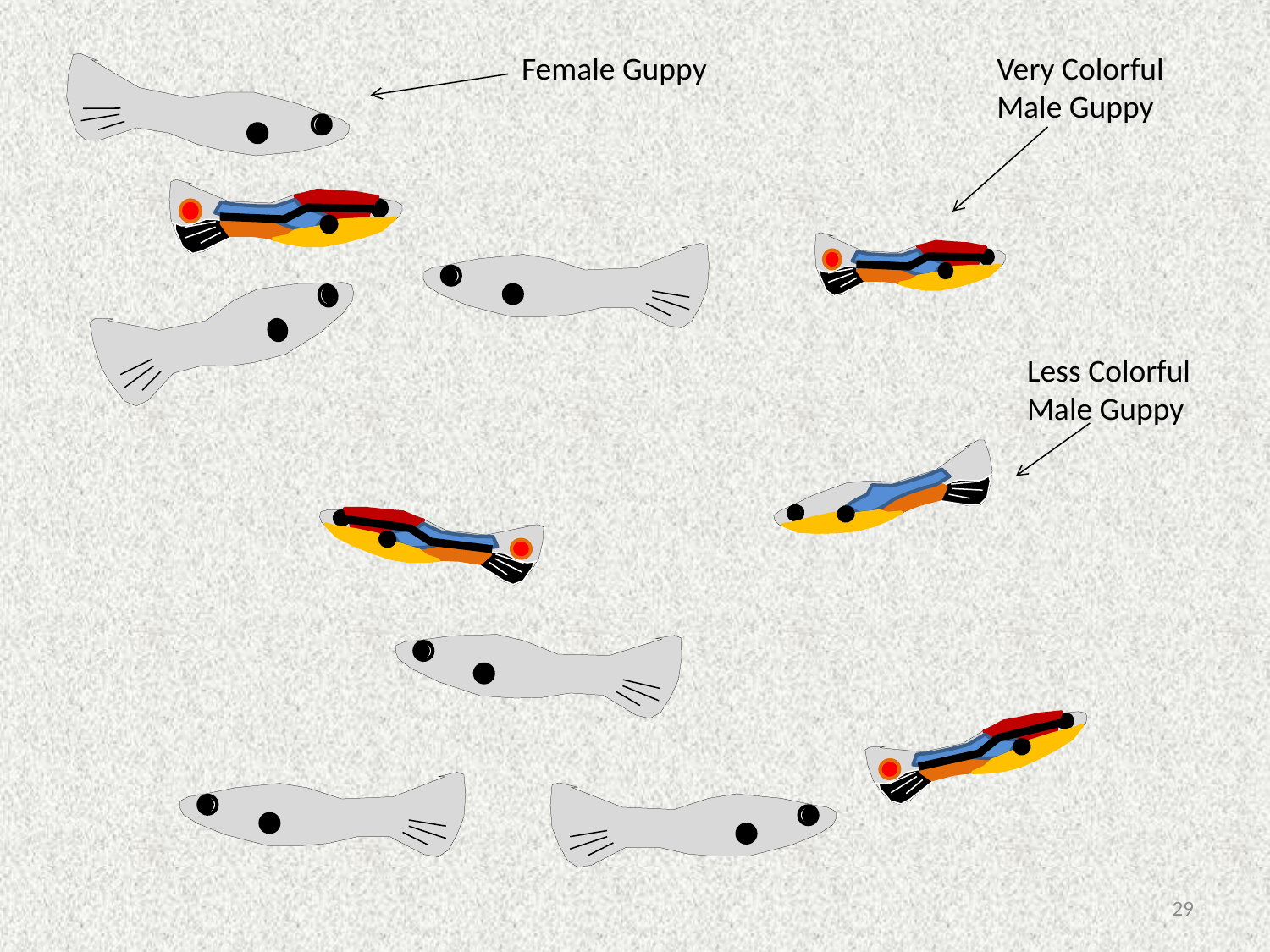

Female Guppy
Very Colorful Male Guppy

Less Colorful Male Guppy

29